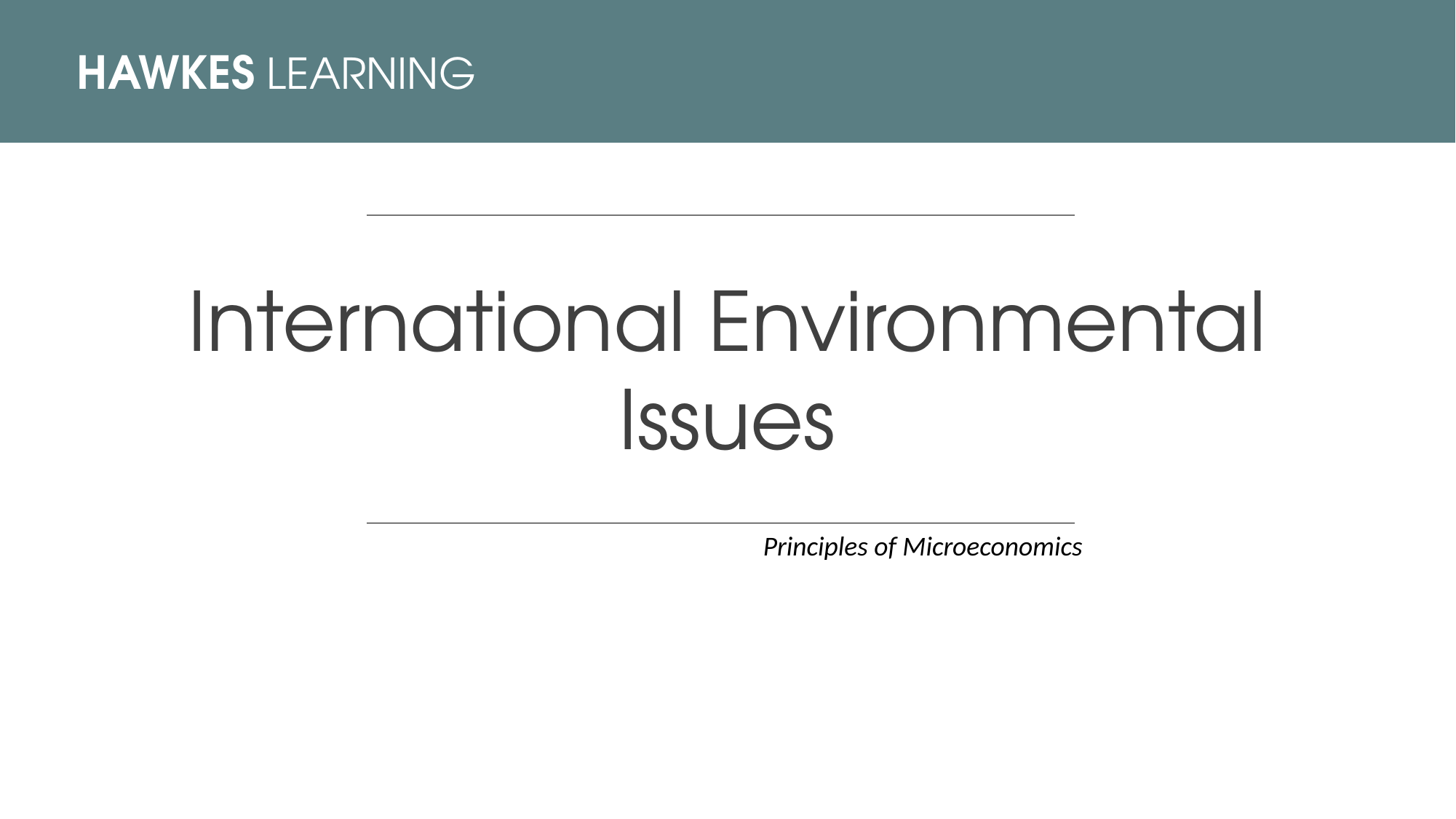

HAWKES LEARNING
International Environmental Issues
Principles of Microeconomics